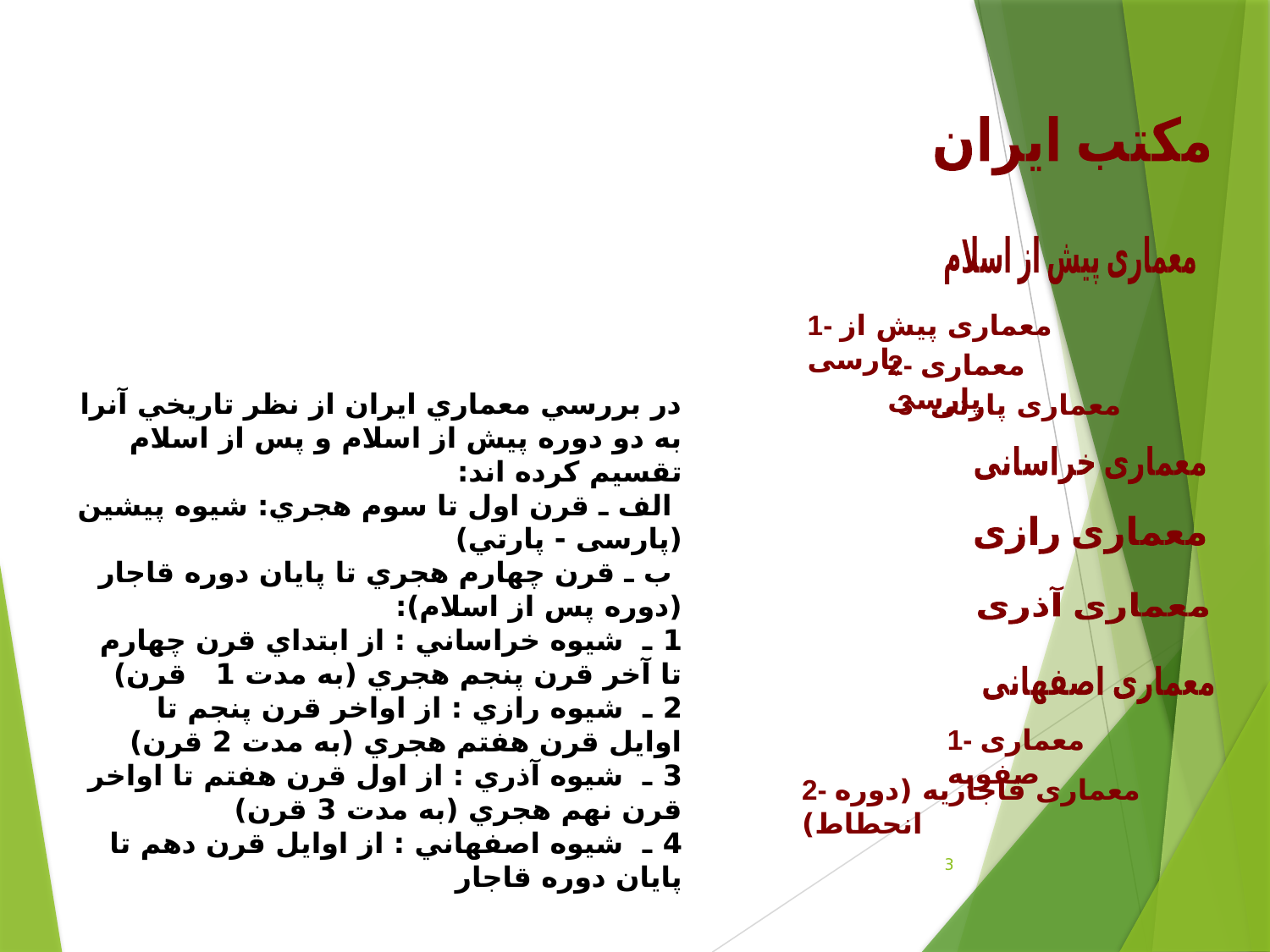

مکتب ایران
معماری پیش از اسلام
1- معماری پیش از پارسی
2- معماری پارسی
در بررسي معماري ايران از نظر تاريخي آنرا به دو دوره پيش از اسلام و پس از اسلام تقسيم كرده اند:
 الف ـ قرن اول تا سوم هجري: شيوه پيشين (پارسی - پارتي)
 ب ـ قرن چهارم هجري تا پايان دوره قاجار (دوره پس از اسلام):
1 ـ  شيوه خراساني : از ابتداي قرن چهارم تا آخر قرن پنجم هجري (به مدت 1   قرن)
2 ـ  شيوه رازي : از اواخر قرن پنجم تا اوايل قرن هفتم هجري (به مدت 2 قرن)
3 ـ  شيوه آذري : از اول قرن هفتم تا اواخر قرن نهم هجري (به مدت 3 قرن)
4 ـ  شيوه اصفهاني : از اوايل قرن دهم تا پايان دوره قاجار
3- معماری پارتی
معماری خراسانی
معماری رازی
معماری آذری
معماری اصفهانی
1- معماری صفویه

2- معماری قاجاریه (دوره انحطاط)
3